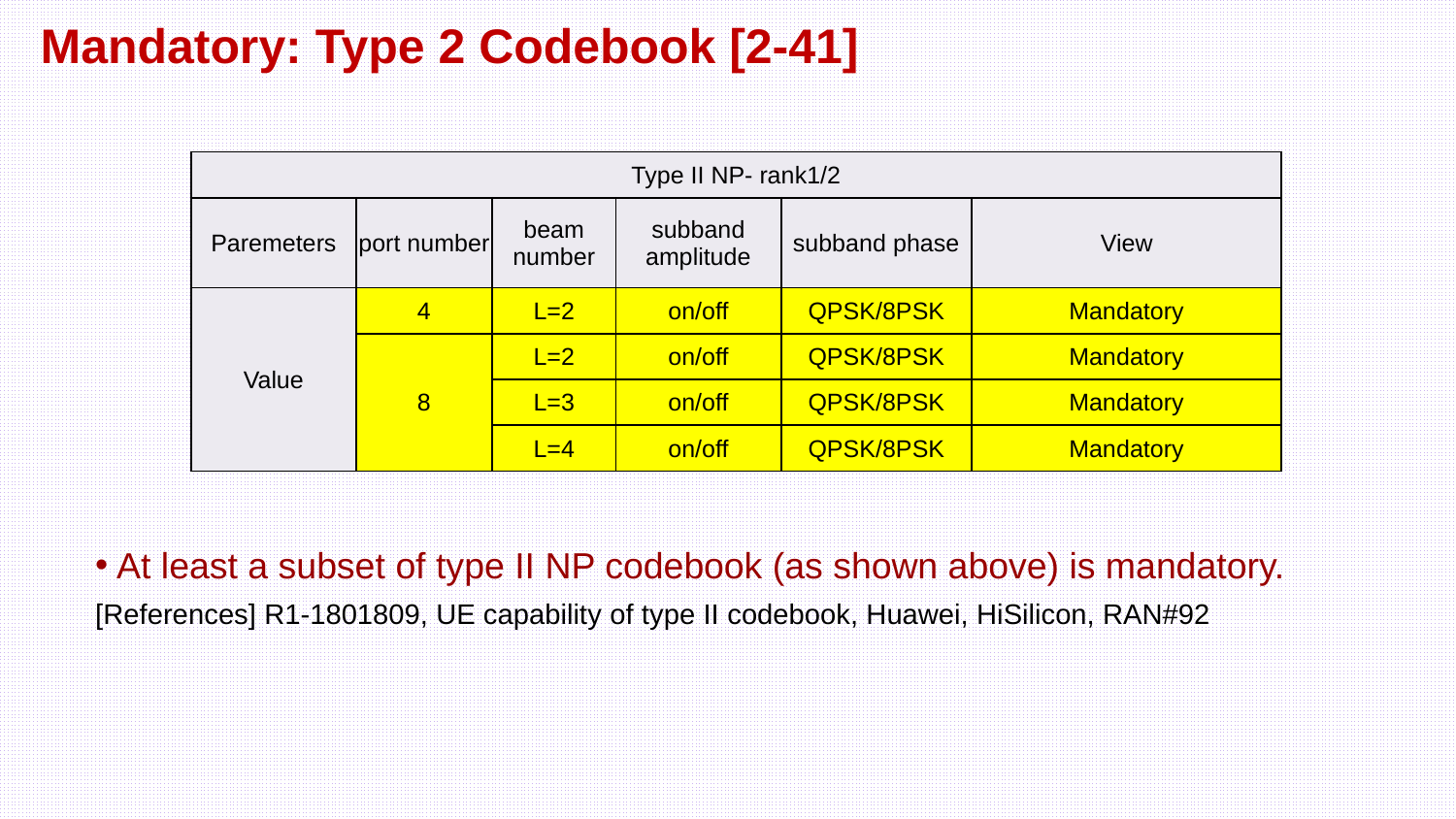

Mandatory: Type 2 Codebook [2-41]
| Type II NP- rank1/2 |  |  |  |  |  |
| --- | --- | --- | --- | --- | --- |
| Paremeters | port number | beam number | subband amplitude | subband phase | View |
| Value | 4 | L=2 | on/off | QPSK/8PSK | Mandatory |
|  | 8 | L=2 | on/off | QPSK/8PSK | Mandatory |
|  |  | L=3 | on/off | QPSK/8PSK | Mandatory |
|  |  | L=4 | on/off | QPSK/8PSK | Mandatory |
At least a subset of type II NP codebook (as shown above) is mandatory.
[References] R1-1801809, UE capability of type II codebook, Huawei, HiSilicon, RAN#92